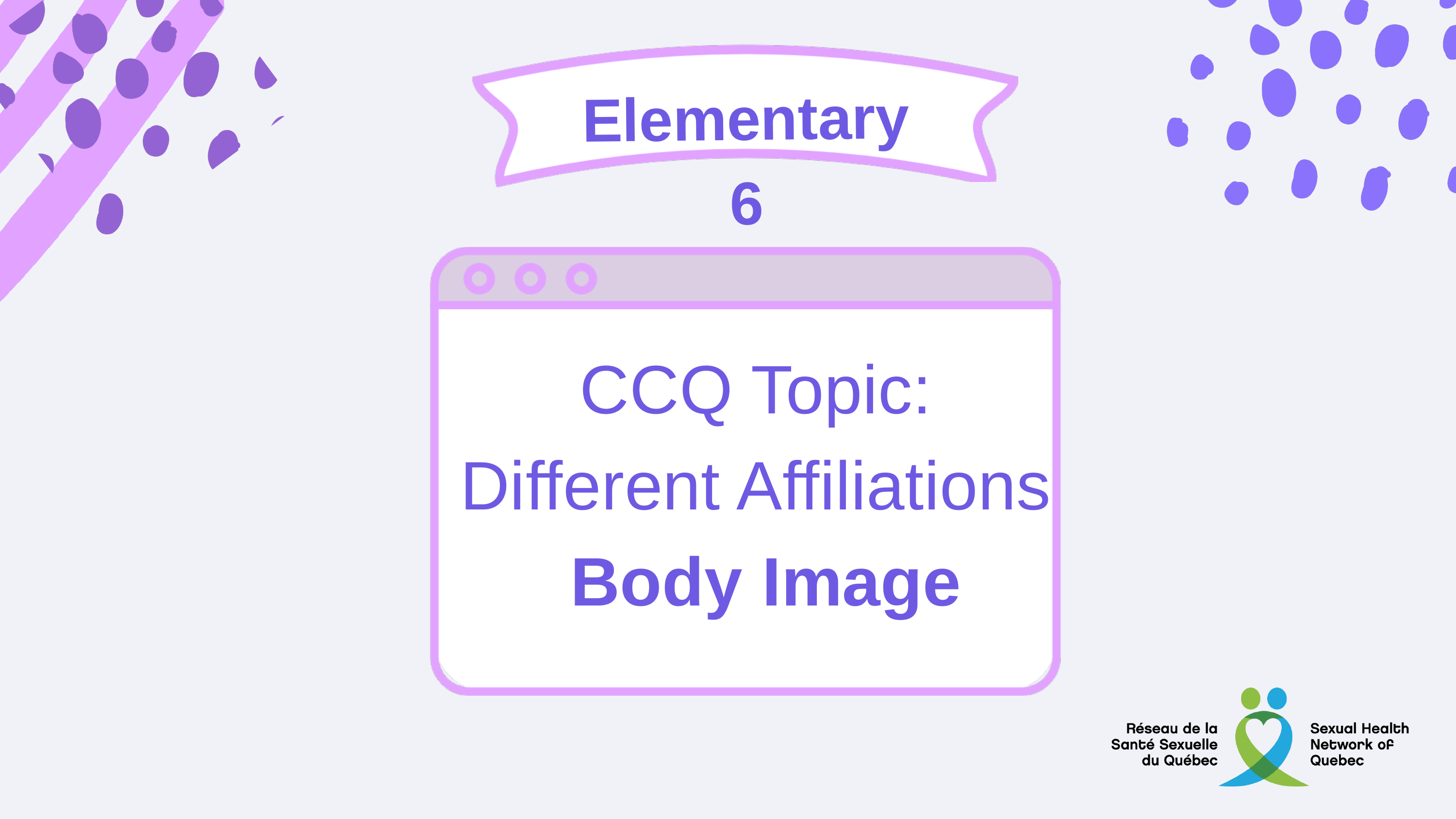

Elementary 6

CCQ Topic:
Different Affiliations
 Body Image